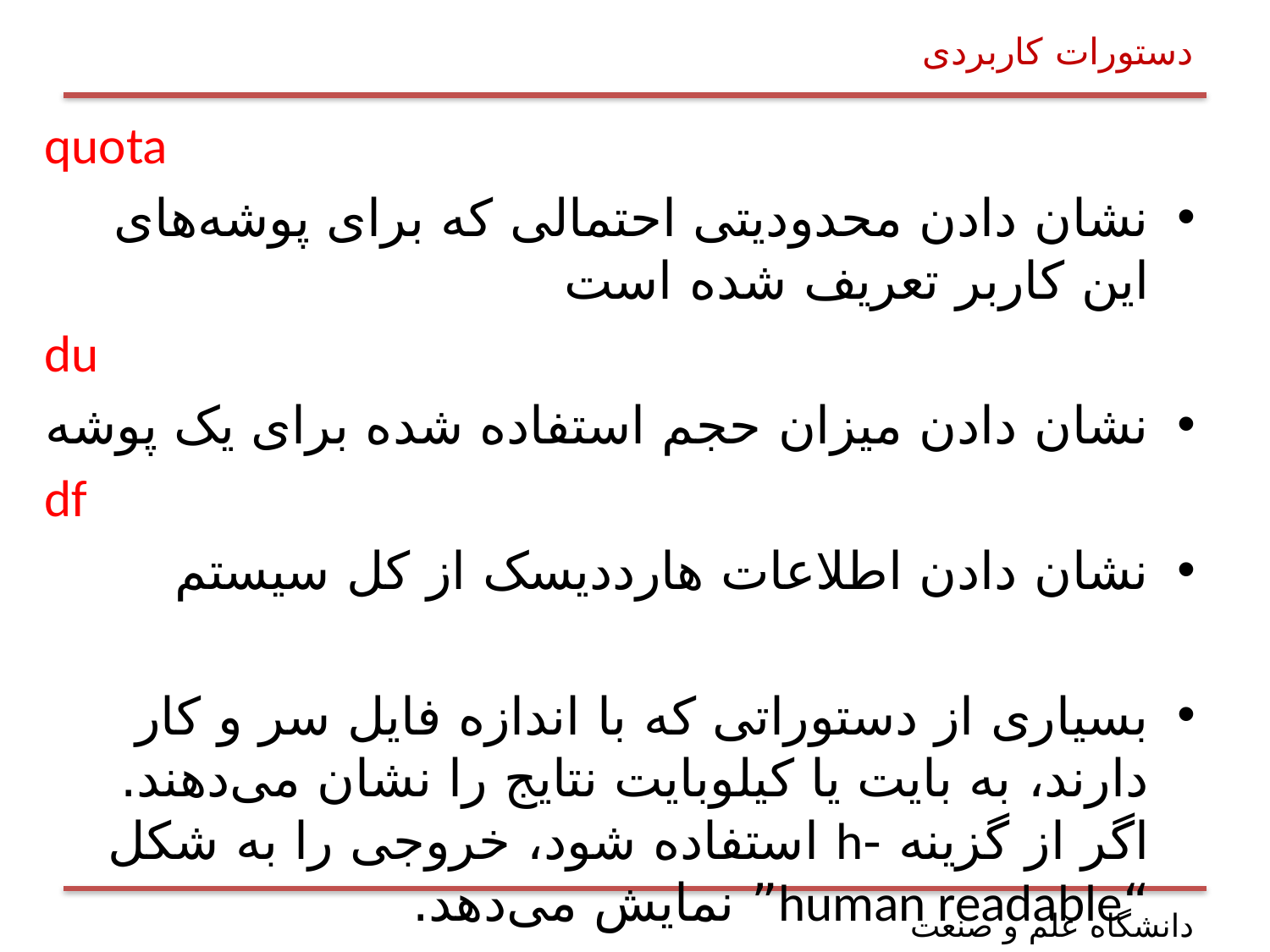

# دستورات کاربردی
quota
نشان دادن محدودیتی احتمالی که برای پوشه‌های این کاربر تعریف شده است
du
نشان دادن میزان حجم استفاده شده برای یک پوشه
df
نشان دادن اطلاعات هارددیسک از کل سیستم

بسیاری از دستوراتی که با اندازه فایل سر و کار دارند، به بایت یا کیلوبایت نتایج را نشان می‌دهند. اگر از گزینه -h استفاده شود، خروجی را به شکل “human readable” نمایش می‌دهد.